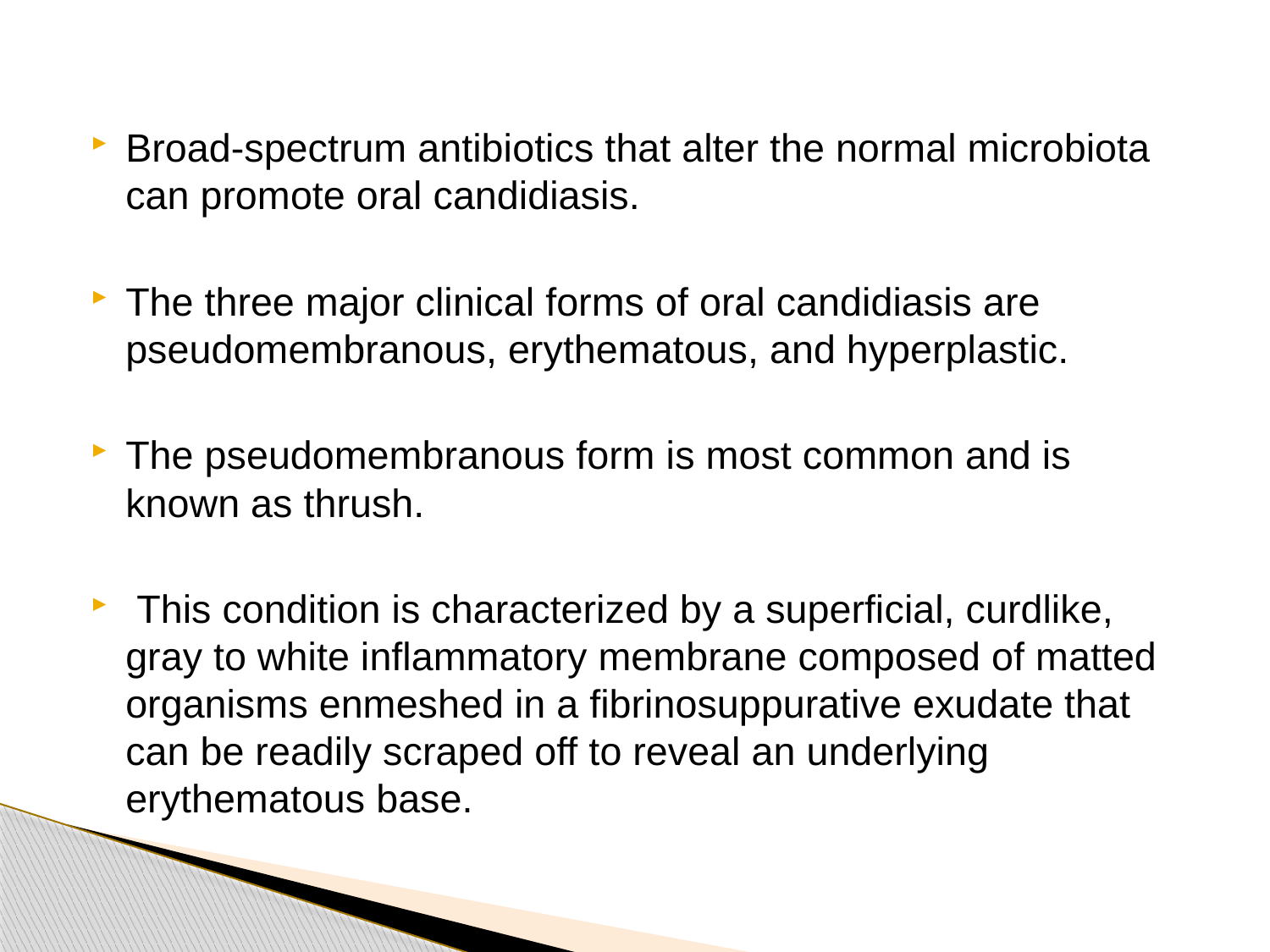

Broad-spectrum antibiotics that alter the normal microbiota can promote oral candidiasis.

The three major clinical forms of oral candidiasis are pseudomembranous, erythematous, and hyperplastic.

The pseudomembranous form is most common and is known as thrush.

 This condition is characterized by a superficial, curdlike, gray to white inflammatory membrane composed of matted organisms enmeshed in a fibrinosuppurative exudate that can be readily scraped off to reveal an underlying erythematous base.